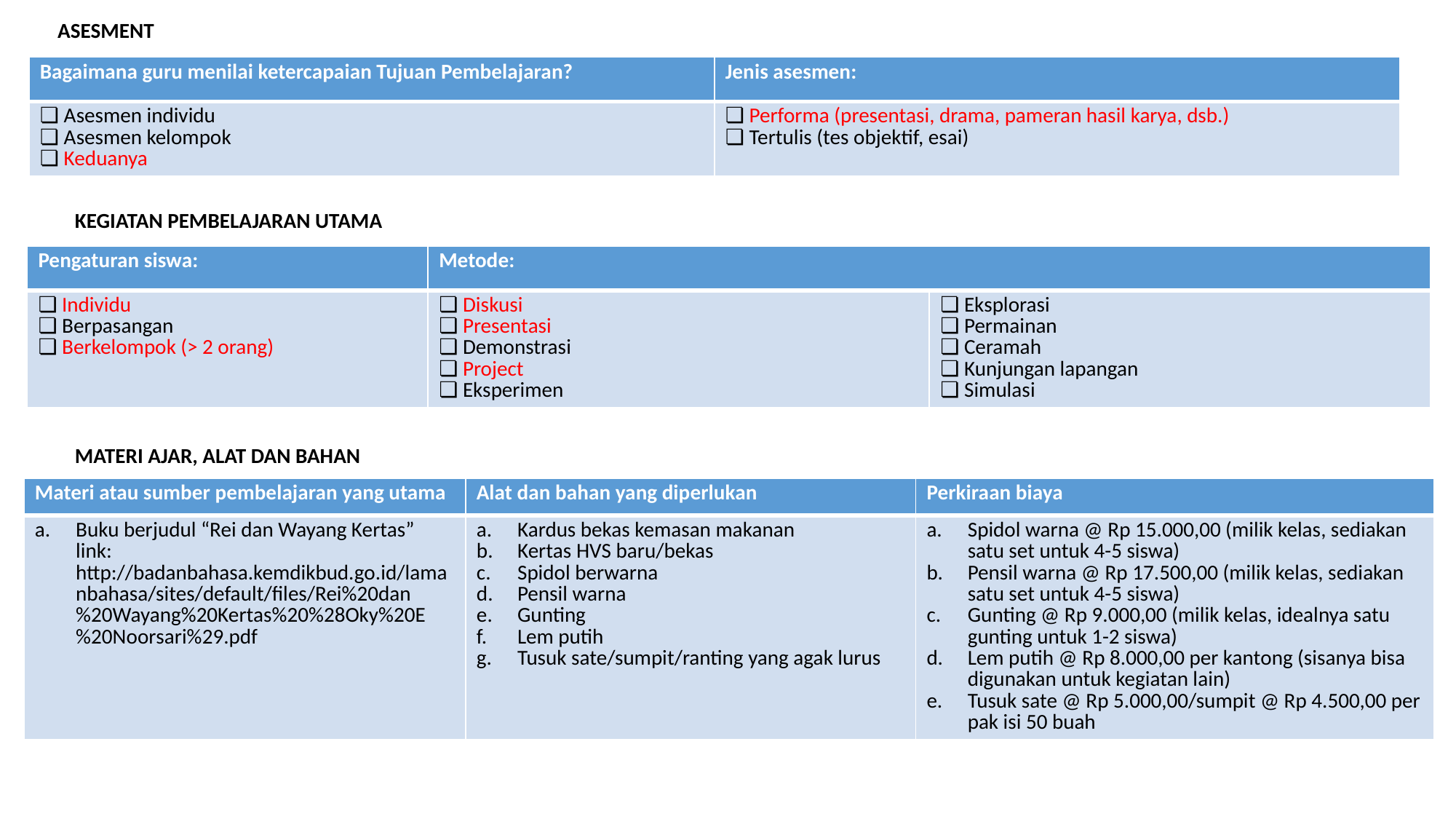

ASESMENT
| Bagaimana guru menilai ketercapaian Tujuan Pembelajaran? | Jenis asesmen: |
| --- | --- |
| ❏ Asesmen individu ❏ Asesmen kelompok ❏ Keduanya | ❏ Performa (presentasi, drama, pameran hasil karya, dsb.) ❏ Tertulis (tes objektif, esai) |
KEGIATAN PEMBELAJARAN UTAMA
| Pengaturan siswa: | Metode: |  |
| --- | --- | --- |
| ❏ Individu ❏ Berpasangan ❏ Berkelompok (> 2 orang) | ❏ Diskusi ❏ Presentasi ❏ Demonstrasi ❏ Project ❏ Eksperimen | ❏ Eksplorasi ❏ Permainan ❏ Ceramah ❏ Kunjungan lapangan ❏ Simulasi |
MATERI AJAR, ALAT DAN BAHAN
| Materi atau sumber pembelajaran yang utama | Alat dan bahan yang diperlukan | Perkiraan biaya |
| --- | --- | --- |
| Buku berjudul “Rei dan Wayang Kertas” link: http://badanbahasa.kemdikbud.go.id/lamanbahasa/sites/default/files/Rei%20dan%20Wayang%20Kertas%20%28Oky%20E%20Noorsari%29.pdf | Kardus bekas kemasan makanan Kertas HVS baru/bekas Spidol berwarna Pensil warna Gunting Lem putih Tusuk sate/sumpit/ranting yang agak lurus | Spidol warna @ Rp 15.000,00 (milik kelas, sediakan satu set untuk 4-5 siswa) Pensil warna @ Rp 17.500,00 (milik kelas, sediakan satu set untuk 4-5 siswa) Gunting @ Rp 9.000,00 (milik kelas, idealnya satu gunting untuk 1-2 siswa) Lem putih @ Rp 8.000,00 per kantong (sisanya bisa digunakan untuk kegiatan lain) Tusuk sate @ Rp 5.000,00/sumpit @ Rp 4.500,00 per pak isi 50 buah |